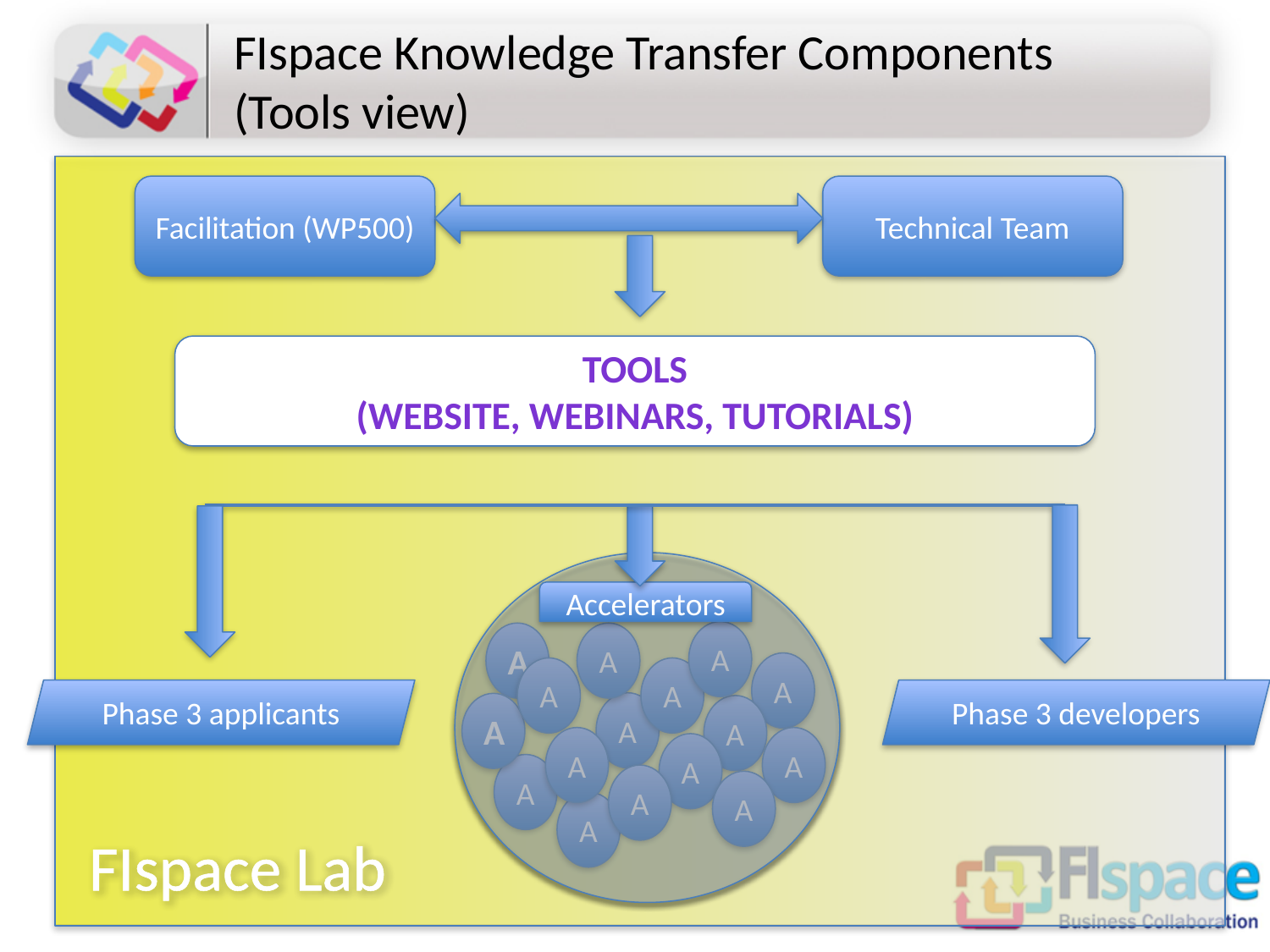

# FIspace Knowledge Transfer Components (Tools view)

Technical Team
Facilitation (WP500)

TOOLS
(Website, webinars, tutorials)

Accelerators
A
A
A
A
A
A
Phase 3 applicants
Phase 3 developers
A
A
A
A
A
A
A
A
A
A
FIspace Lab